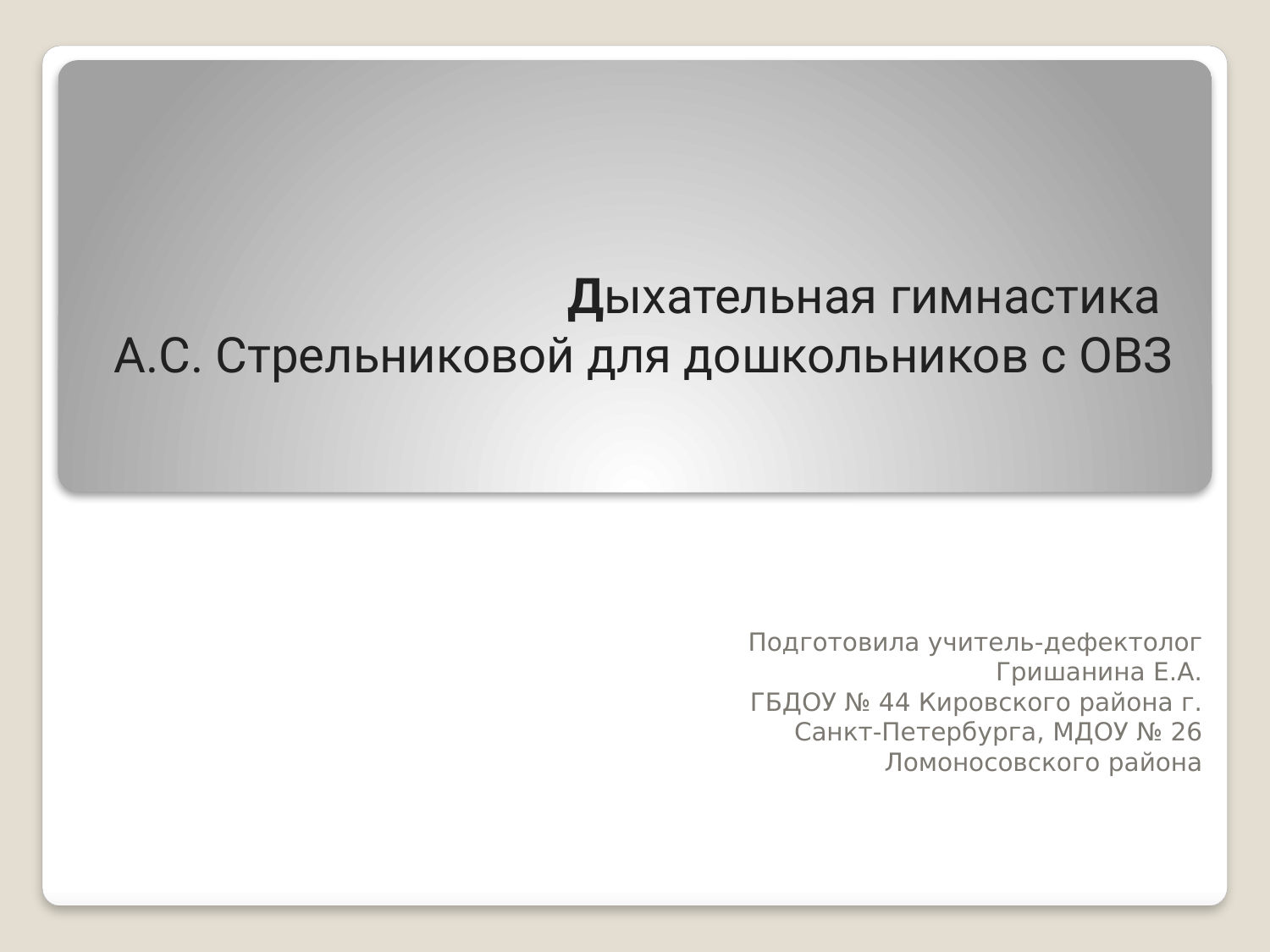

# Дыхательная гимнастика А.С. Стрельниковой для дошкольников с ОВЗ
Подготовила учитель-дефектолог
Гришанина Е.А.
ГБДОУ № 44 Кировского района г. Санкт-Петербурга, МДОУ № 26 Ломоносовского района